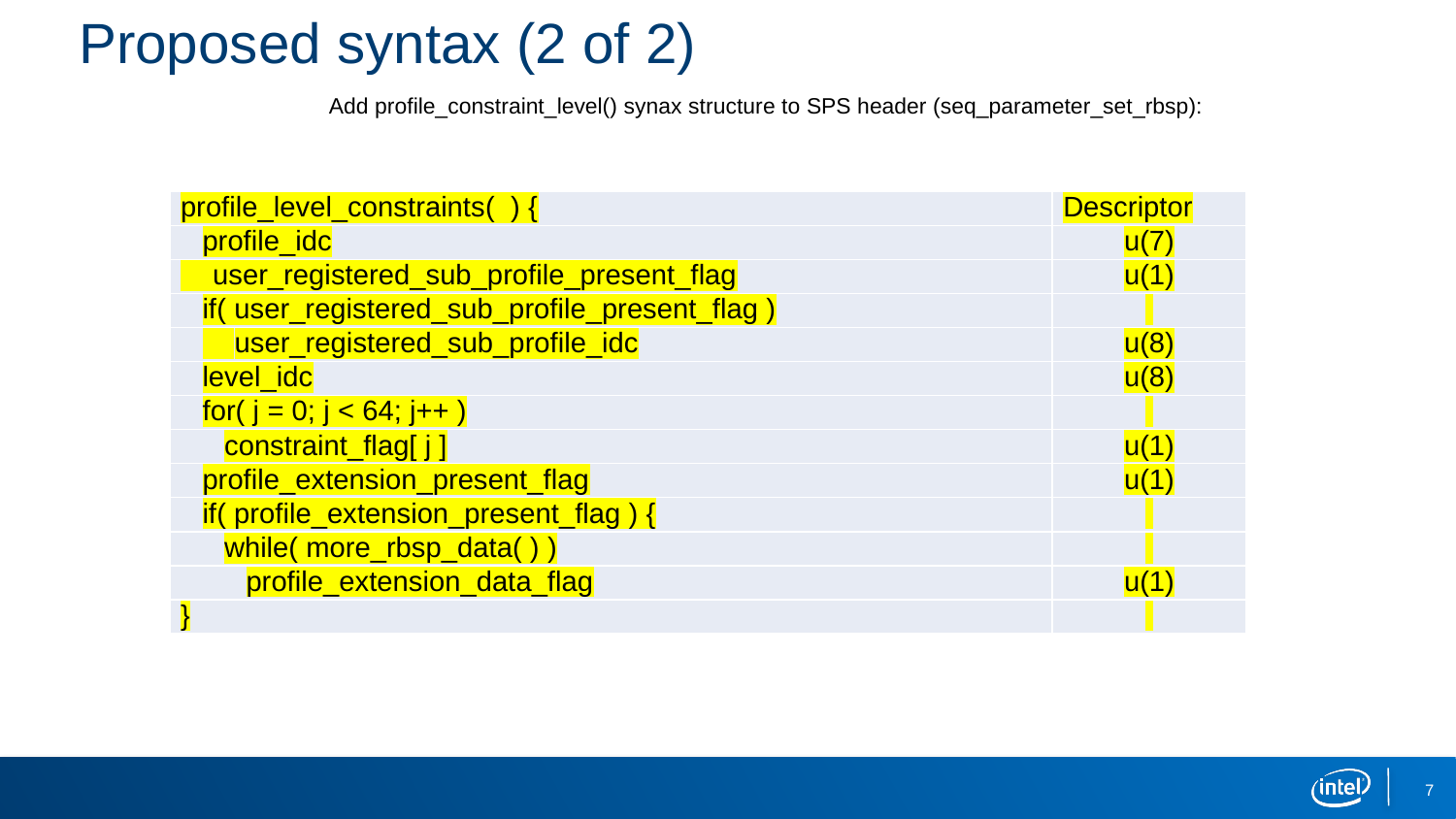

# Proposed syntax (2 of 2)
Add profile_constraint_level() synax structure to SPS header (seq_parameter_set_rbsp):

| profile\_level\_constraints(  ) { | Descriptor |
| --- | --- |
| profile\_idc | u(7) |
| user\_registered\_sub\_profile\_present\_flag | u(1) |
| if( user\_registered\_sub\_profile\_present\_flag ) |  |
| user\_registered\_sub\_profile\_idc | u(8) |
| level\_idc | u(8) |
| for( j = 0; j < 64; j++ ) |  |
| constraint\_flag[ j ] | u(1) |
| profile\_extension\_present\_flag | u(1) |
| if( profile\_extension\_present\_flag ) { |  |
| while( more\_rbsp\_data( ) ) |  |
| profile\_extension\_data\_flag | u(1) |
| } |  |
7